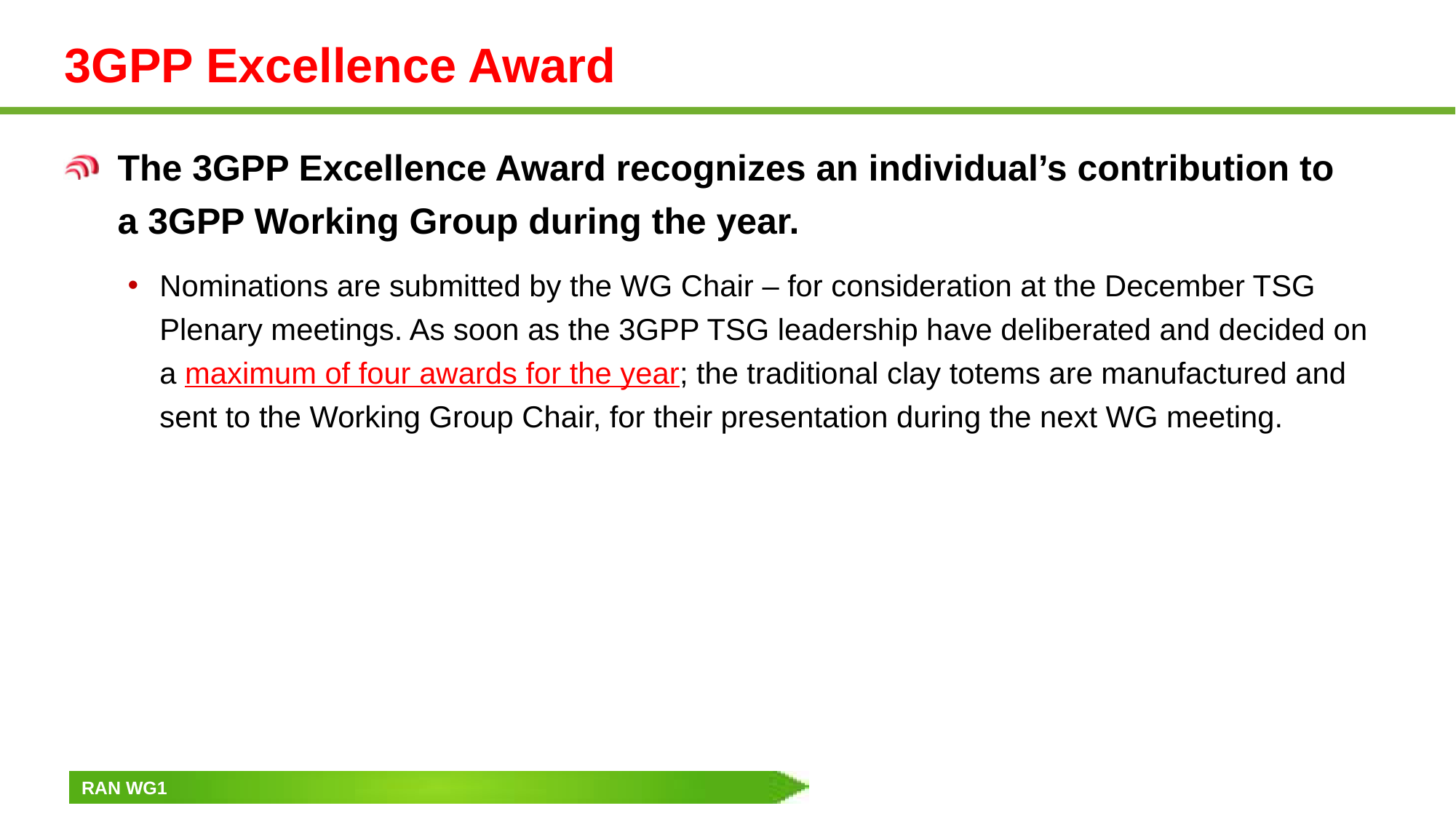

# 3GPP Excellence Award
The 3GPP Excellence Award recognizes an individual’s contribution to
a 3GPP Working Group during the year.
Nominations are submitted by the WG Chair – for consideration at the December TSG Plenary meetings. As soon as the 3GPP TSG leadership have deliberated and decided on a maximum of four awards for the year; the traditional clay totems are manufactured and sent to the Working Group Chair, for their presentation during the next WG meeting.